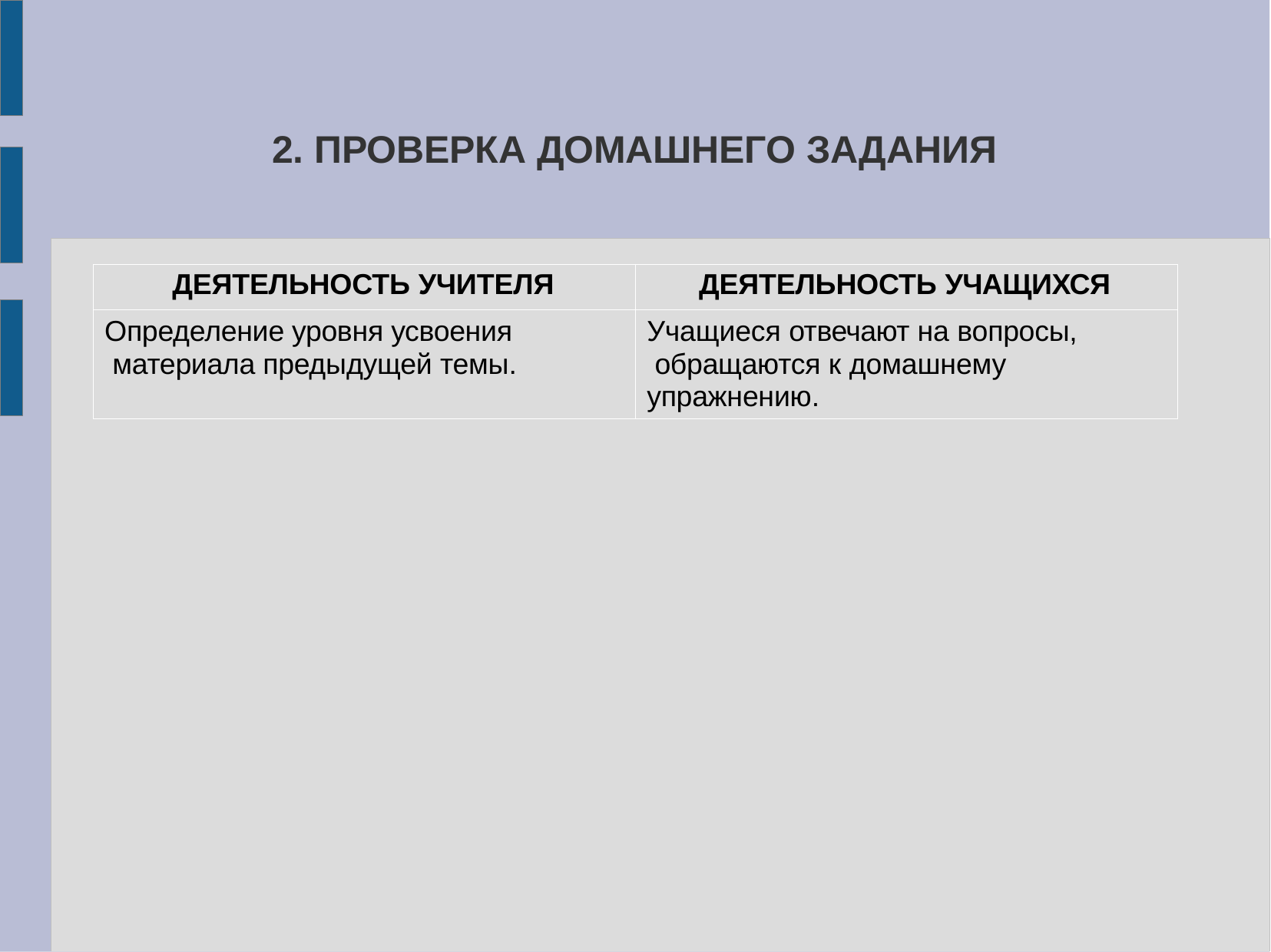

# 2. ПРОВЕРКА ДОМАШНЕГО ЗАДАНИЯ
| ДЕЯТЕЛЬНОСТЬ УЧИТЕЛЯ | ДЕЯТЕЛЬНОСТЬ УЧАЩИХСЯ |
| --- | --- |
| Определение уровня усвоения материала предыдущей темы. | Учащиеся отвечают на вопросы, обращаются к домашнему упражнению. |